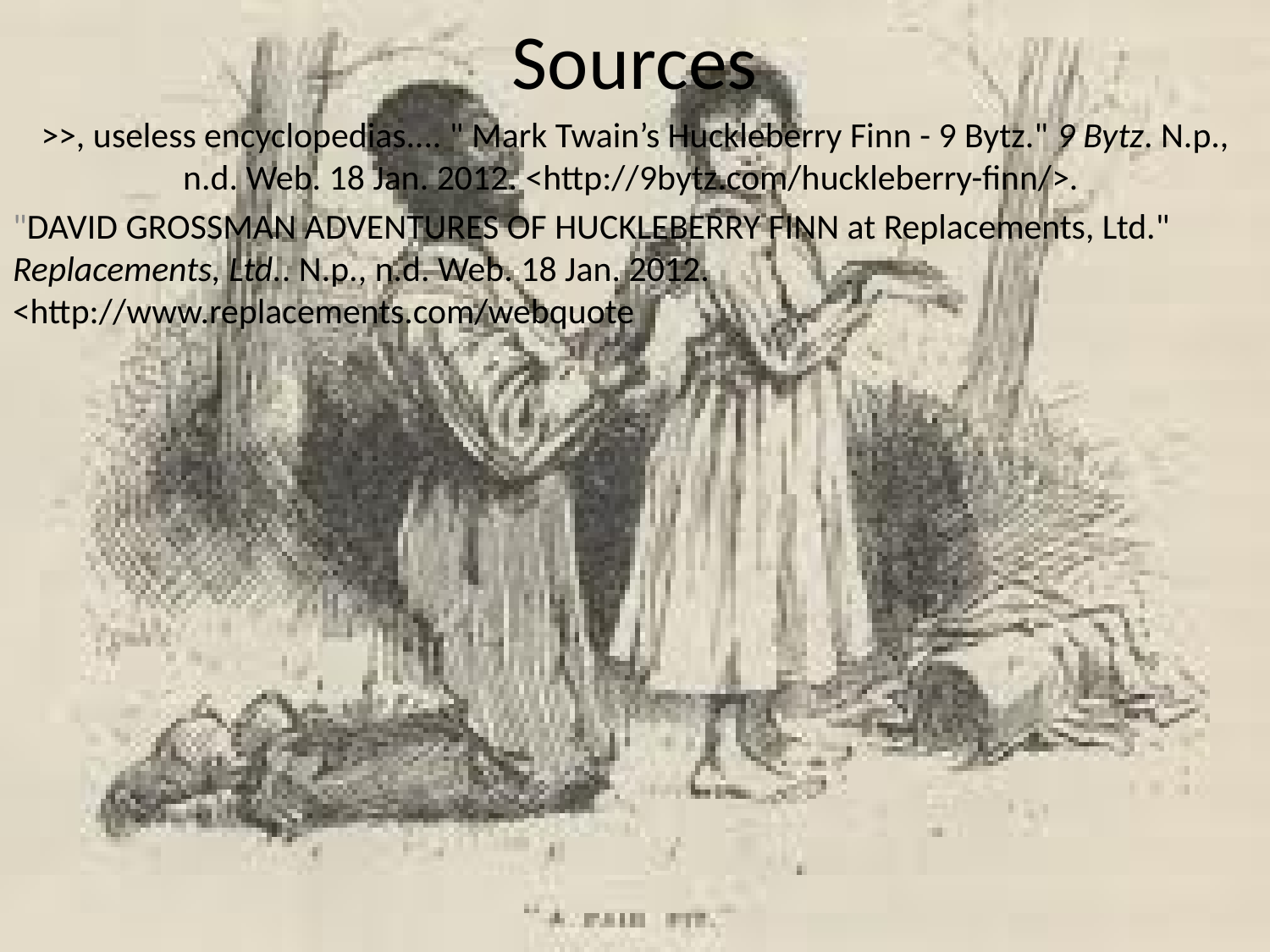

# Sources
>>, useless encyclopedias.... " Mark Twain’s Huckleberry Finn - 9 Bytz." 9 Bytz. N.p., n.d. Web. 18 Jan. 2012. <http://9bytz.com/huckleberry-finn/>.
"DAVID GROSSMAN ADVENTURES OF HUCKLEBERRY FINN at Replacements, Ltd." Replacements, Ltd.. N.p., n.d. Web. 18 Jan. 2012. <http://www.replacements.com/webquote